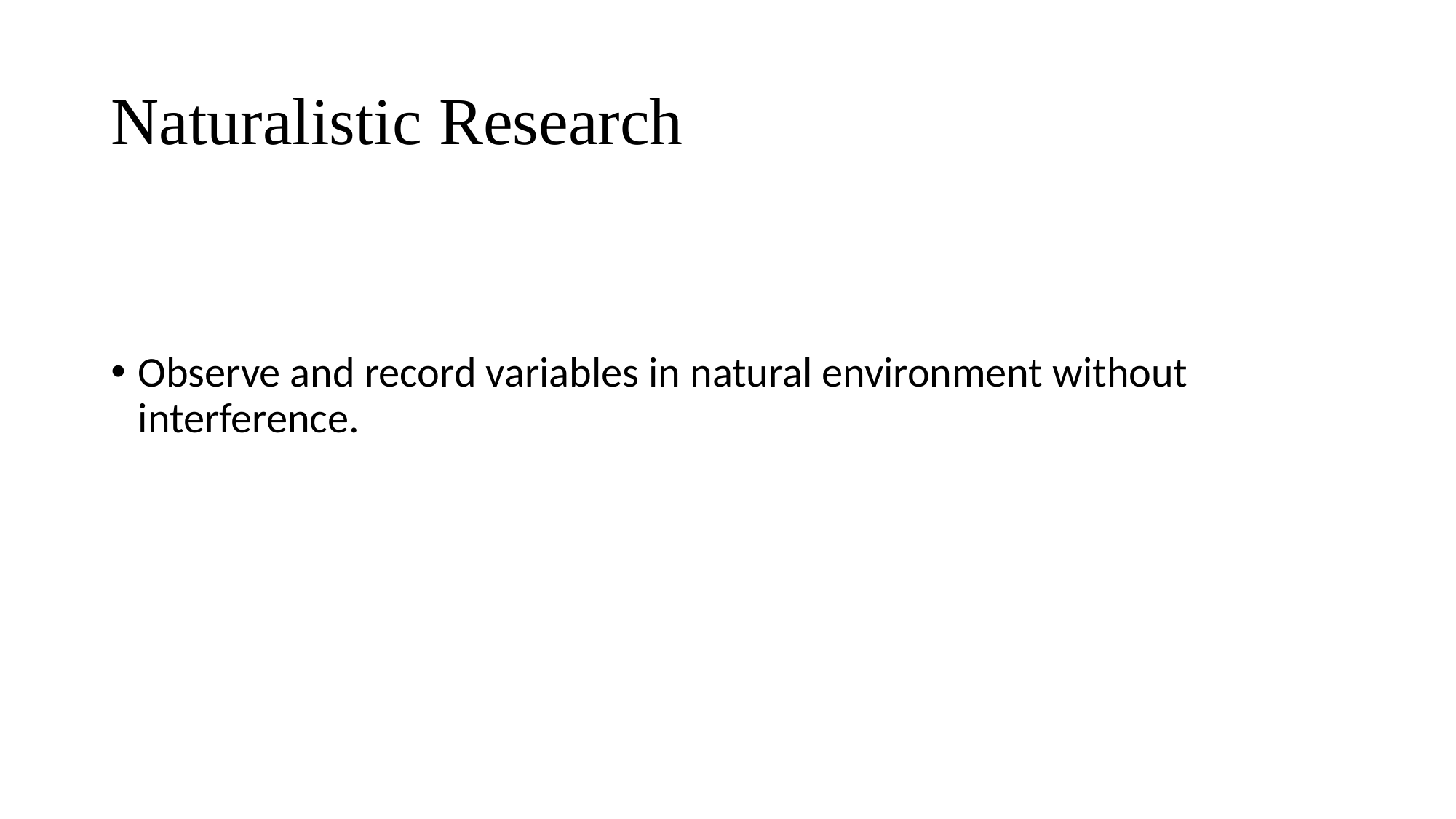

# Naturalistic Research

Observe and record variables in natural environment without interference.